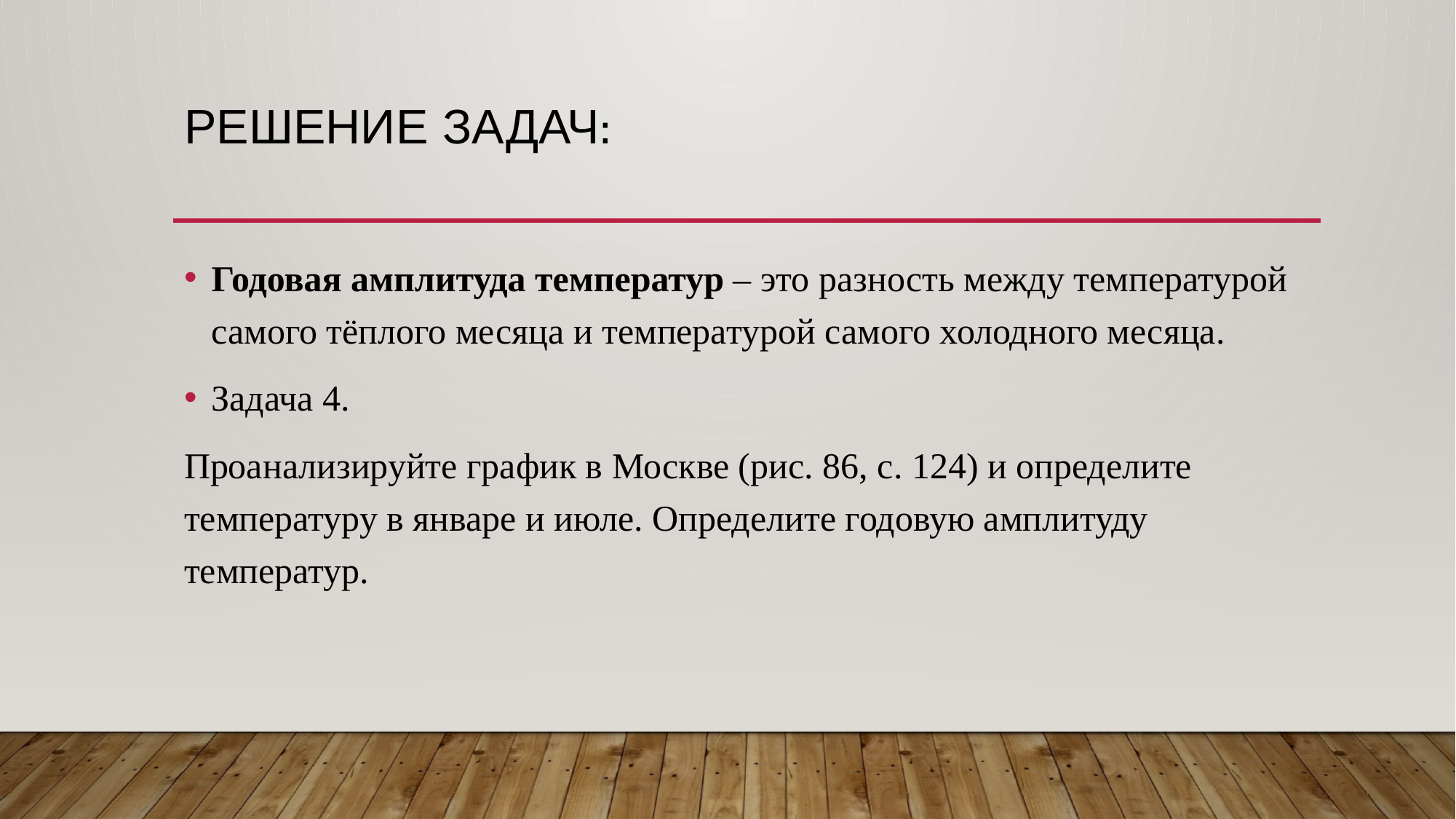

# Решение задач:
Годовая амплитуда температур – это разность между температурой самого тёплого месяца и температурой самого холодного месяца.
Задача 4.
Проанализируйте график в Москве (рис. 86, с. 124) и определите температуру в январе и июле. Определите годовую амплитуду температур.